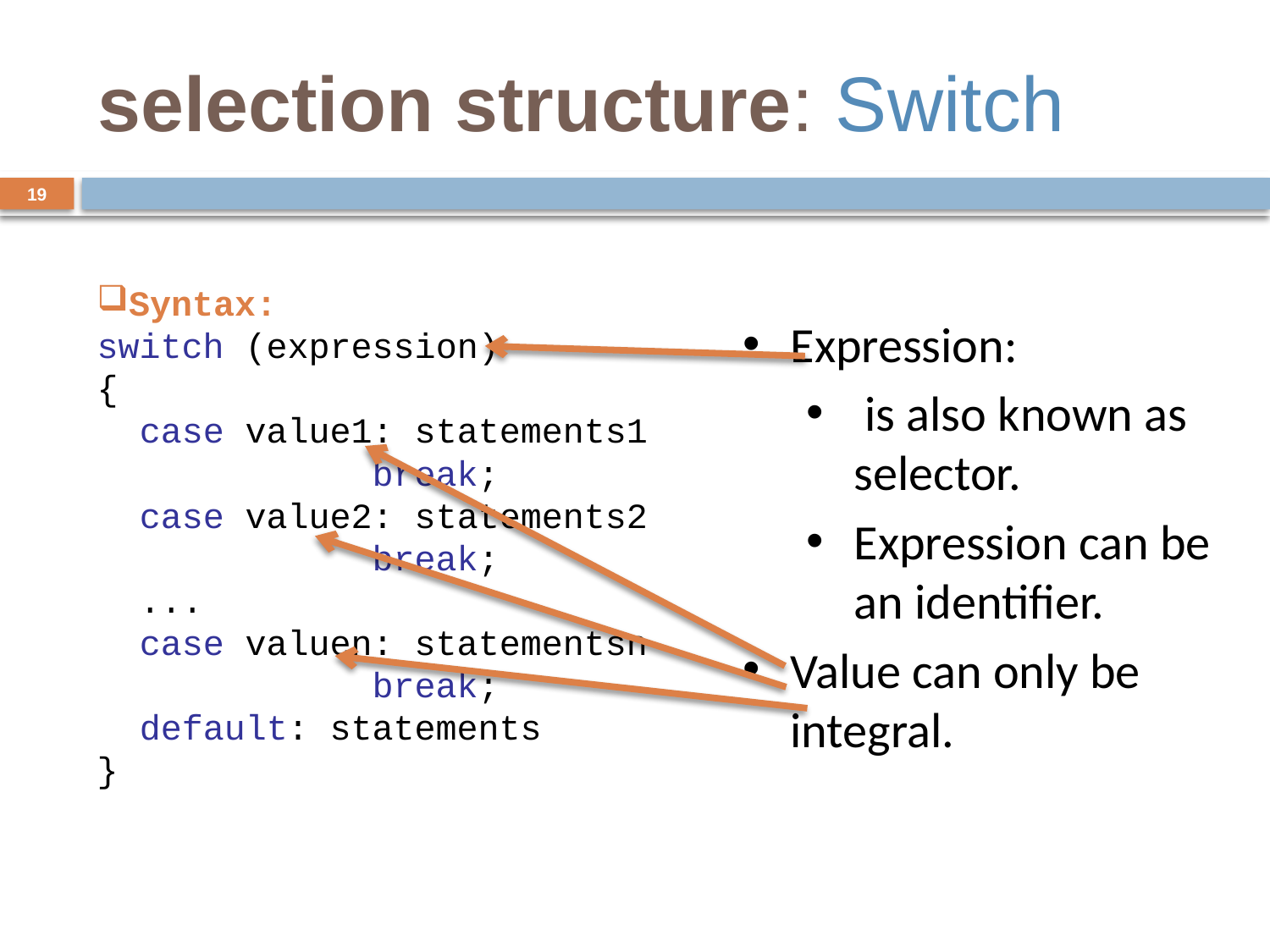

# selection structure: Switch
19
Syntax:
switch (expression)
{
  case value1: statements1
	       break;
  case value2: statements2
	       break;
  ...
  case valuen: statementsn
	       break;
  default: statements
}
Expression:
 is also known as selector.
Expression can be an identifier.
Value can only be integral.